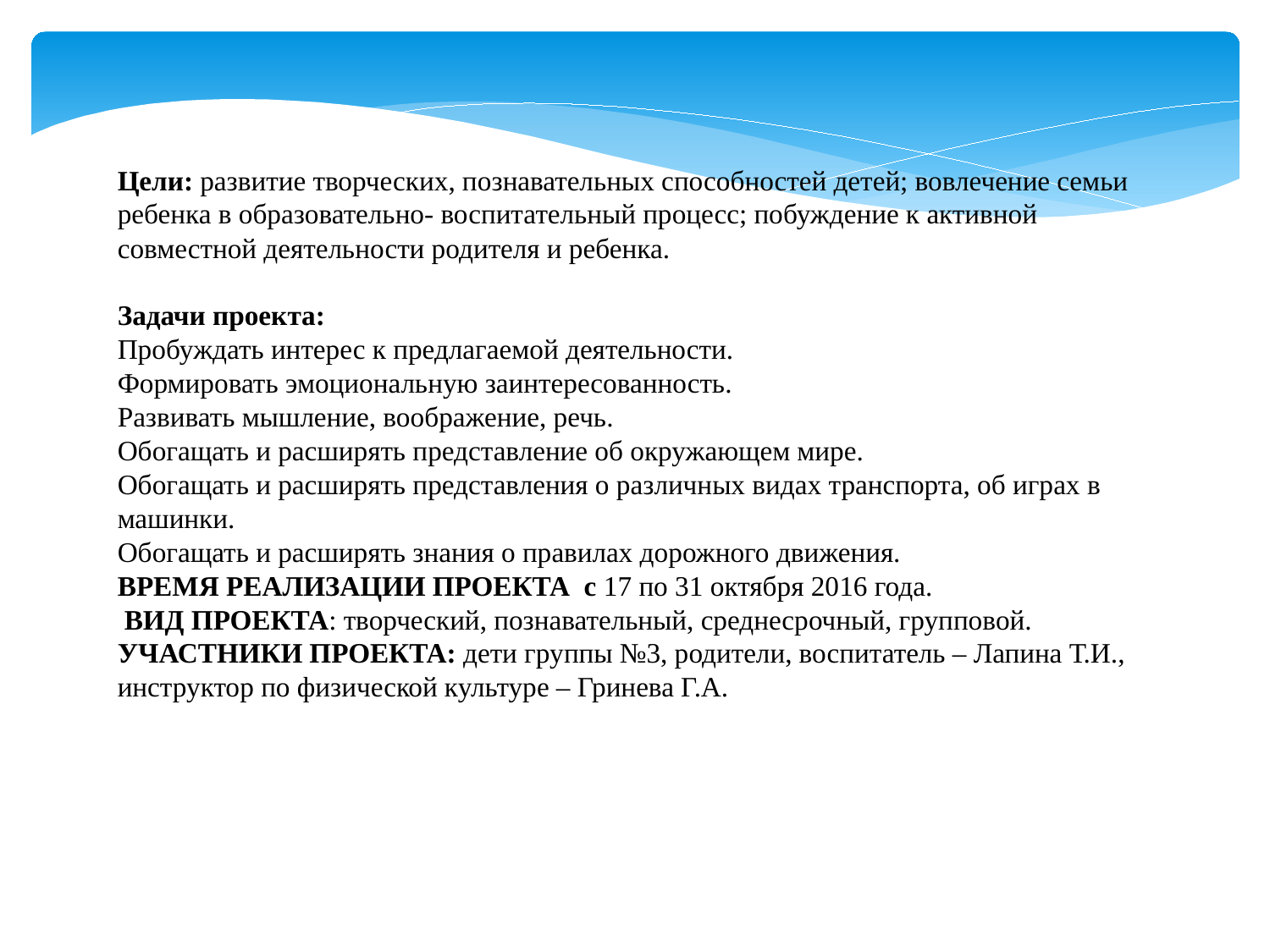

Цели: развитие творческих, познавательных способностей детей; вовлечение семьи ребенка в образовательно- воспитательный процесс; побуждение к активной совместной деятельности родителя и ребенка.

Задачи проекта:
Пробуждать интерес к предлагаемой деятельности.
Формировать эмоциональную заинтересованность.
Развивать мышление, воображение, речь.
Обогащать и расширять представление об окружающем мире.
Обогащать и расширять представления о различных видах транспорта, об играх в машинки.
Обогащать и расширять знания о правилах дорожного движения.
ВРЕМЯ РЕАЛИЗАЦИИ ПРОЕКТА  с 17 по 31 октября 2016 года.
 ВИД ПРОЕКТА: творческий, познавательный, среднесрочный, групповой.
УЧАСТНИКИ ПРОЕКТА: дети группы №3, родители, воспитатель – Лапина Т.И., инструктор по физической культуре – Гринева Г.А.